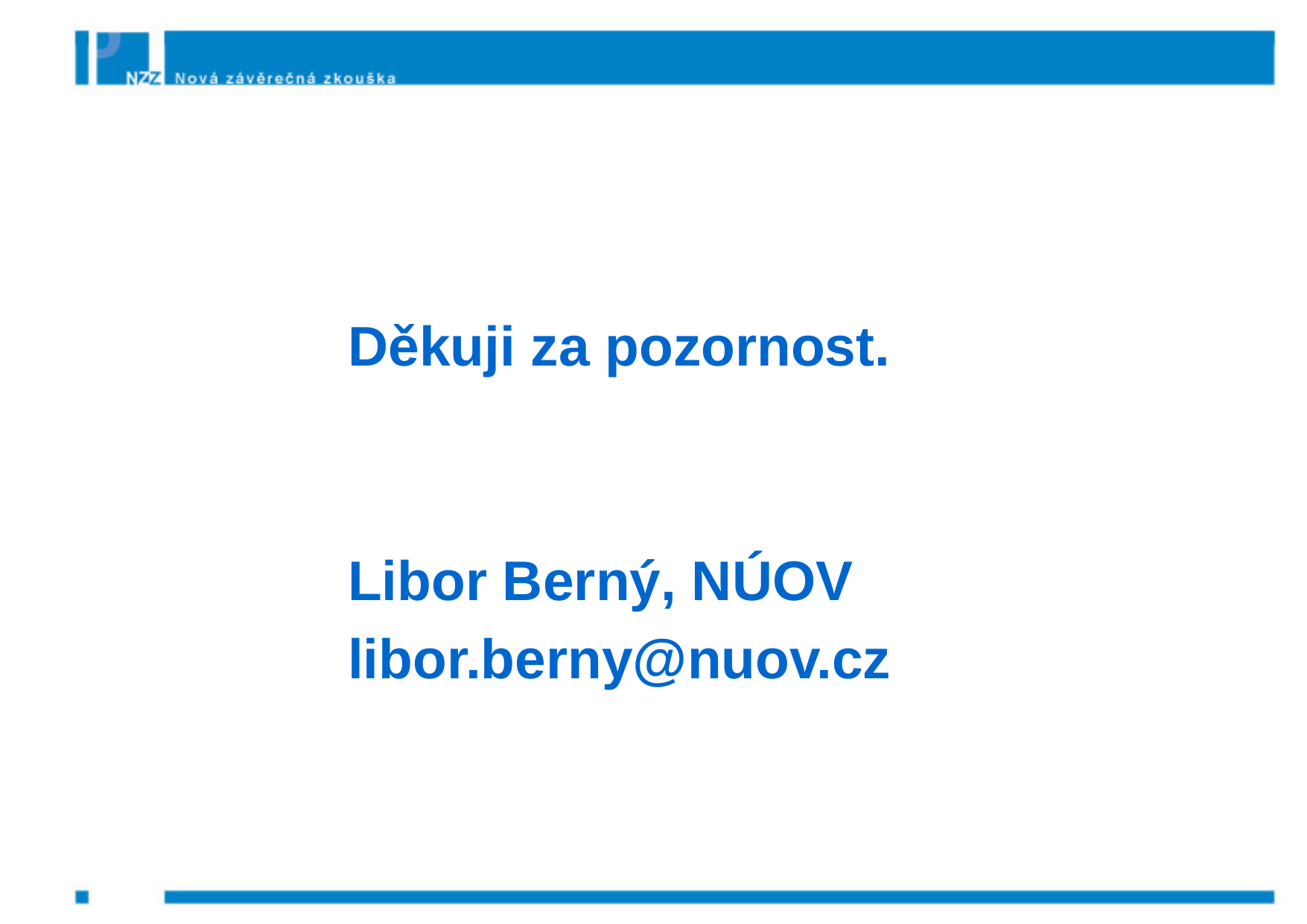

#

		Děkuji za pozornost.

		Libor Berný, NÚOV
		libor.berny@nuov.cz